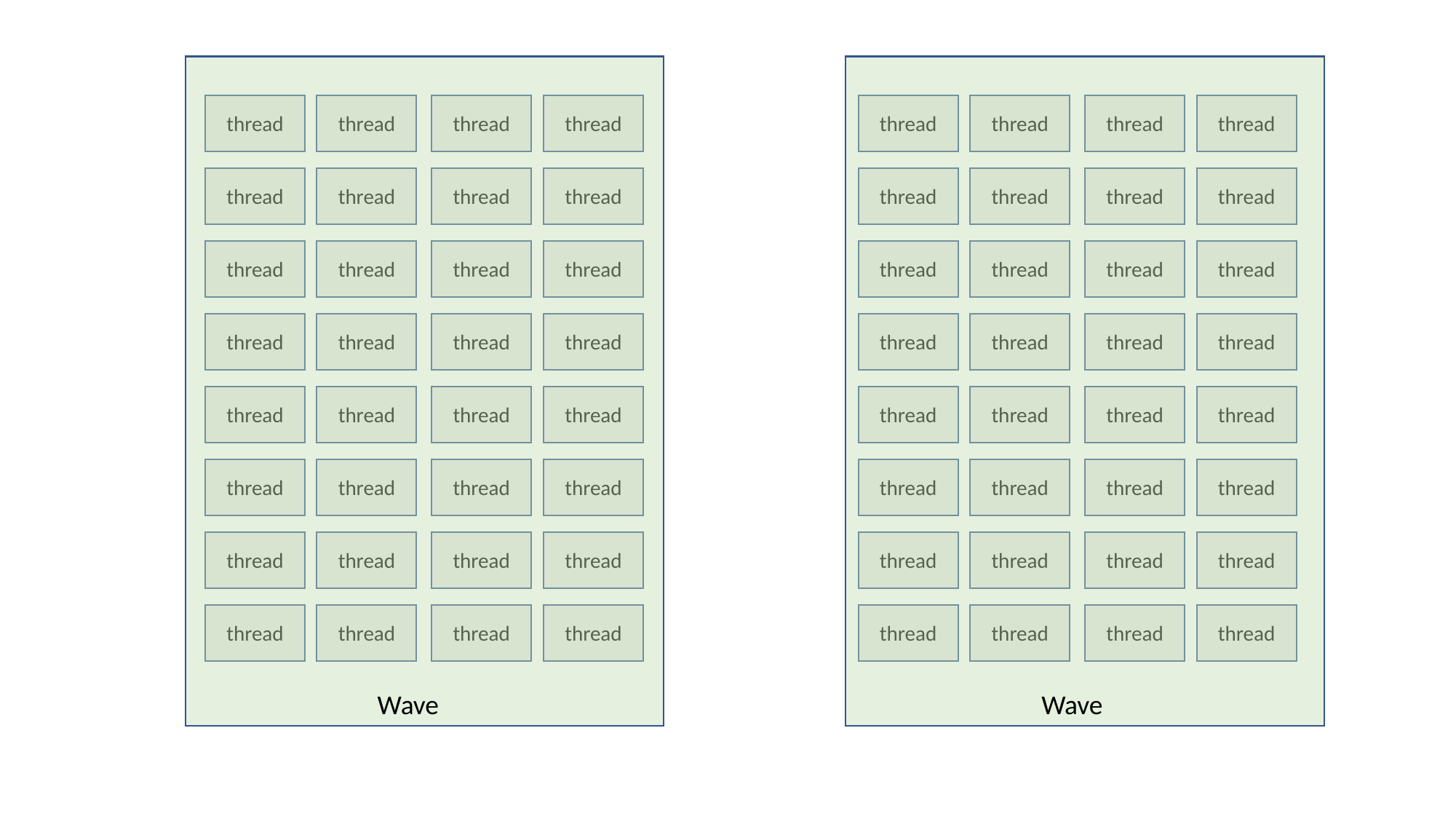

thread
thread
thread
thread
thread
thread
thread
thread
thread
thread
thread
thread
thread
thread
thread
thread
thread
thread
thread
thread
thread
thread
thread
thread
thread
thread
thread
thread
thread
thread
thread
thread
thread
thread
thread
thread
thread
thread
thread
thread
thread
thread
thread
thread
thread
thread
thread
thread
thread
thread
thread
thread
thread
thread
thread
thread
thread
thread
thread
thread
thread
thread
thread
thread
Wave
Wave